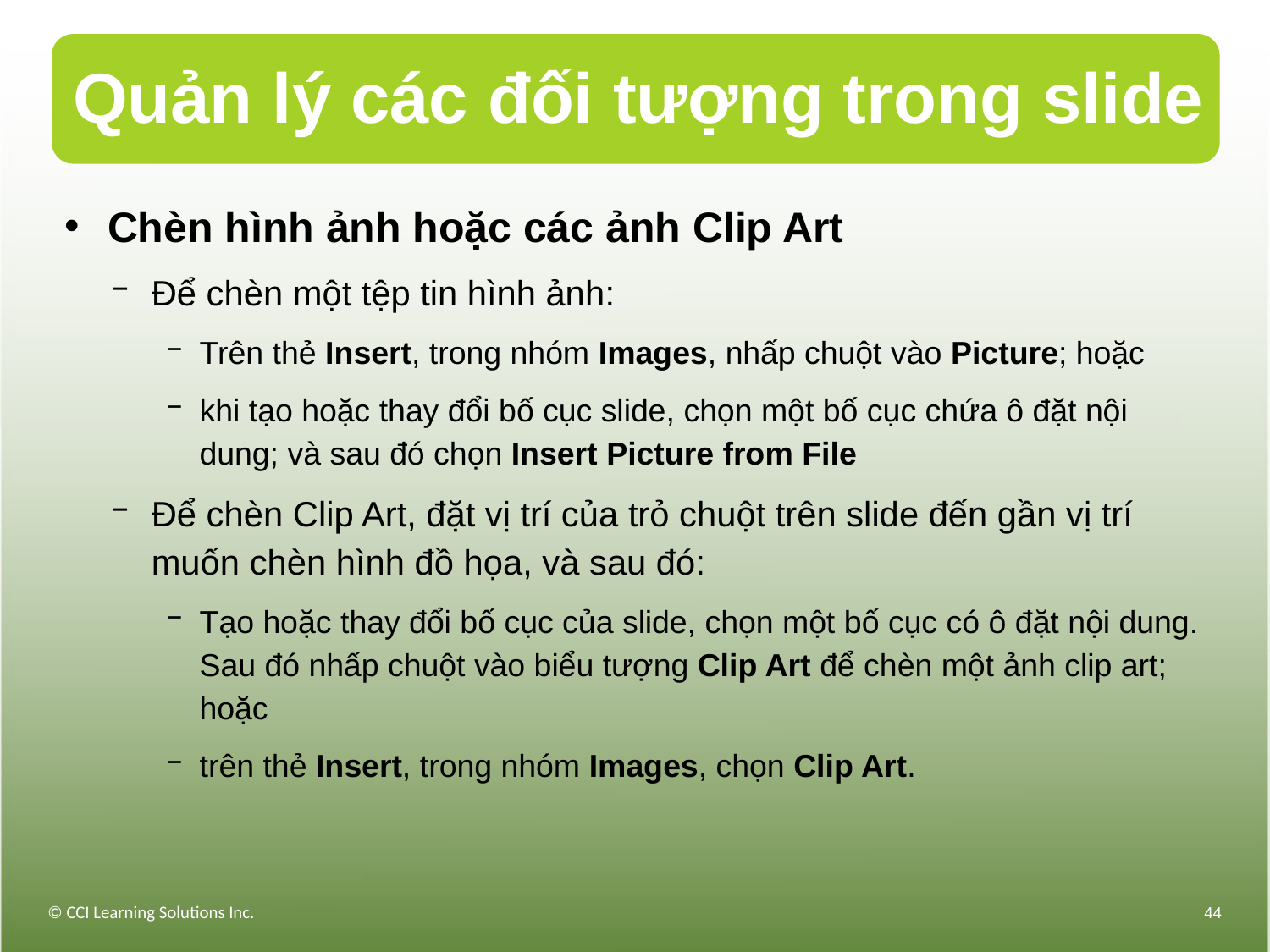

# Quản lý các đối tượng trong slide
 Chèn hình ảnh hoặc các ảnh Clip Art
Để chèn một tệp tin hình ảnh:
Trên thẻ Insert, trong nhóm Images, nhấp chuột vào Picture; hoặc
khi tạo hoặc thay đổi bố cục slide, chọn một bố cục chứa ô đặt nội dung; và sau đó chọn Insert Picture from File
Để chèn Clip Art, đặt vị trí của trỏ chuột trên slide đến gần vị trí muốn chèn hình đồ họa, và sau đó:
Tạo hoặc thay đổi bố cục của slide, chọn một bố cục có ô đặt nội dung. Sau đó nhấp chuột vào biểu tượng Clip Art để chèn một ảnh clip art; hoặc
trên thẻ Insert, trong nhóm Images, chọn Clip Art.
© CCI Learning Solutions Inc.
44